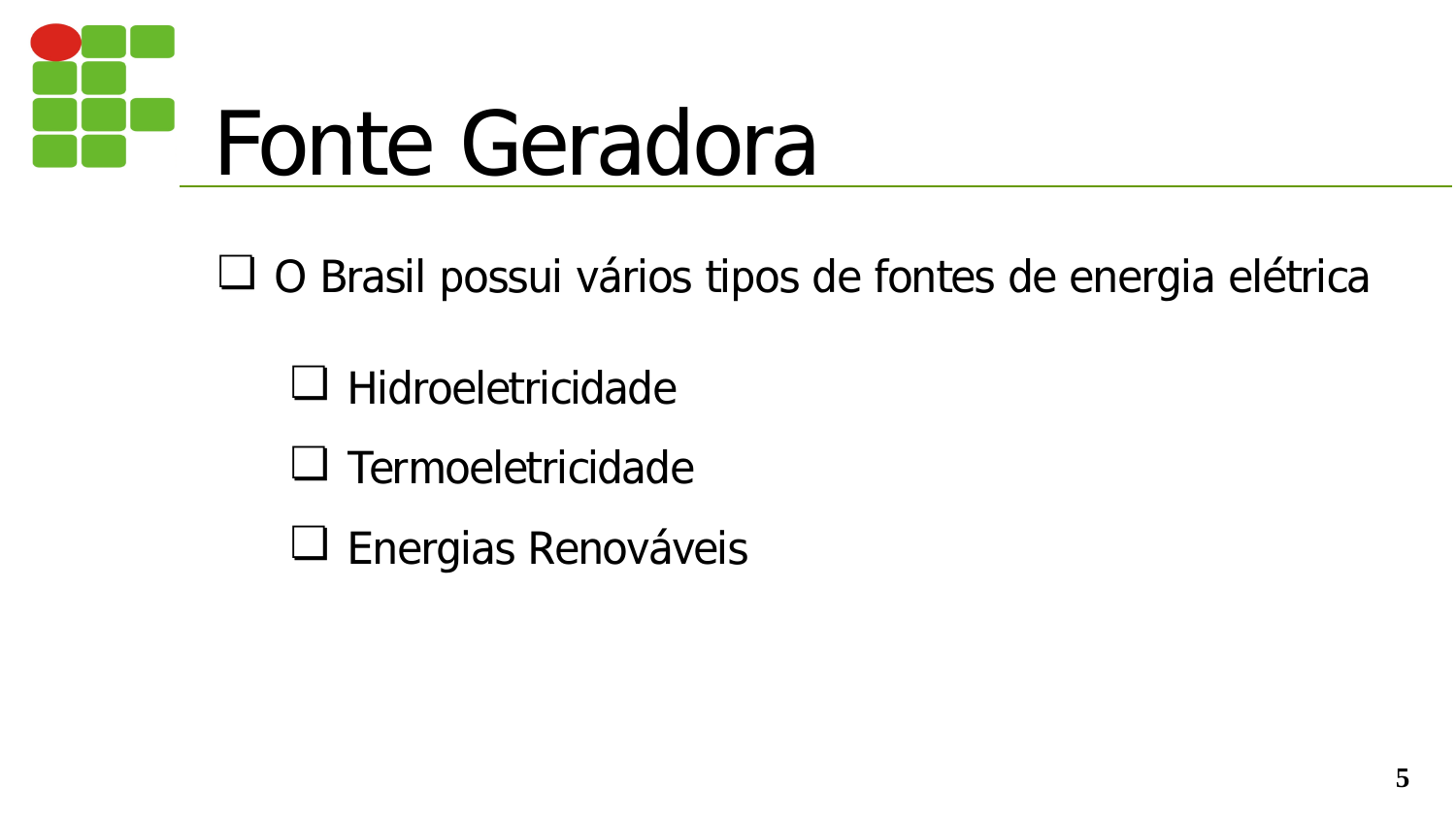

# Fonte Geradora
O Brasil possui vários tipos de fontes de energia elétrica
Hidroeletricidade
Termoeletricidade
Energias Renováveis
5